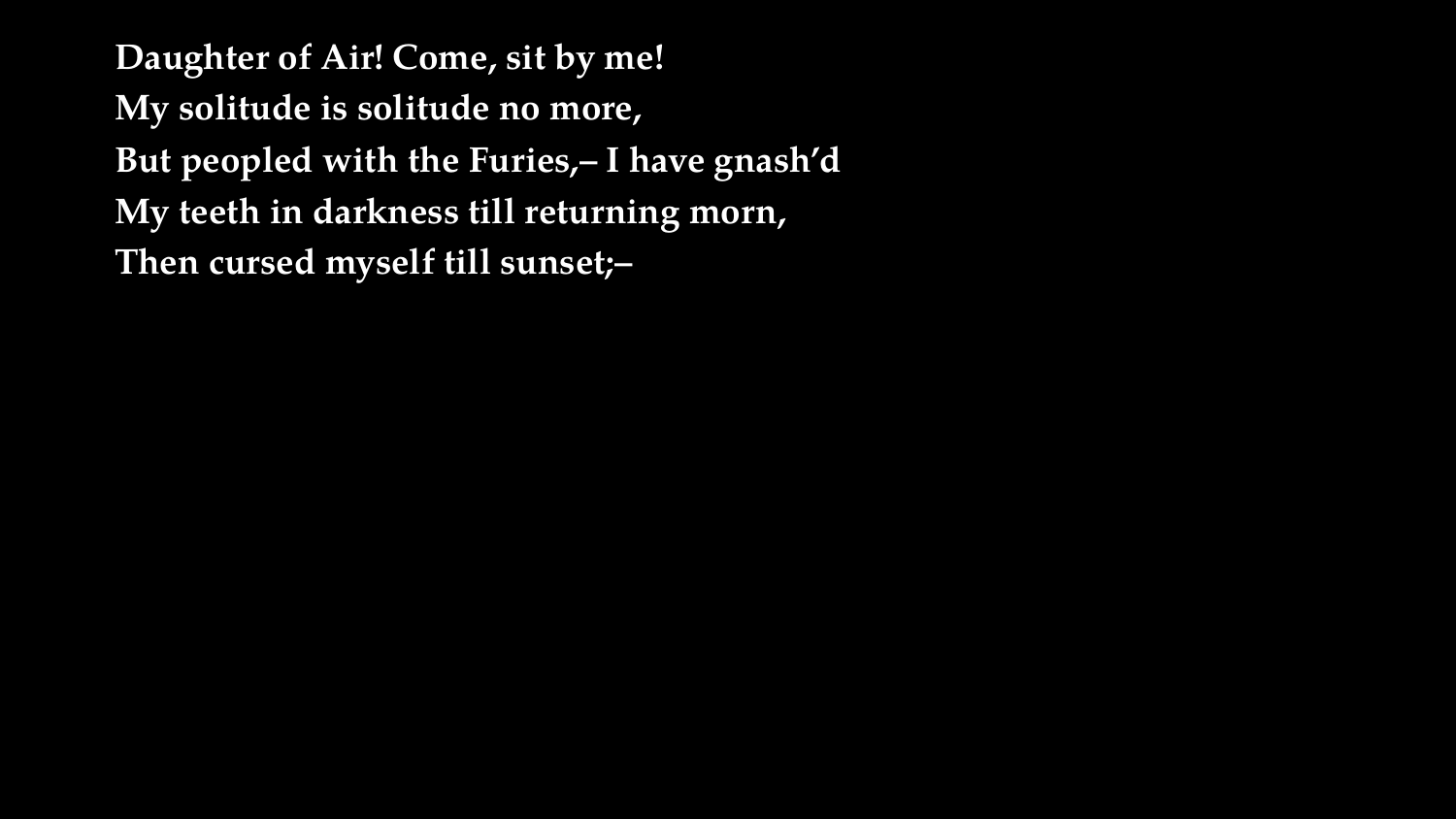

# Daughter of Air! Come, sit by me! My solitude is solitude no more, But peopled with the Furies,– I have gnash’d My teeth in darkness till returning morn, Then cursed myself till sunset;–